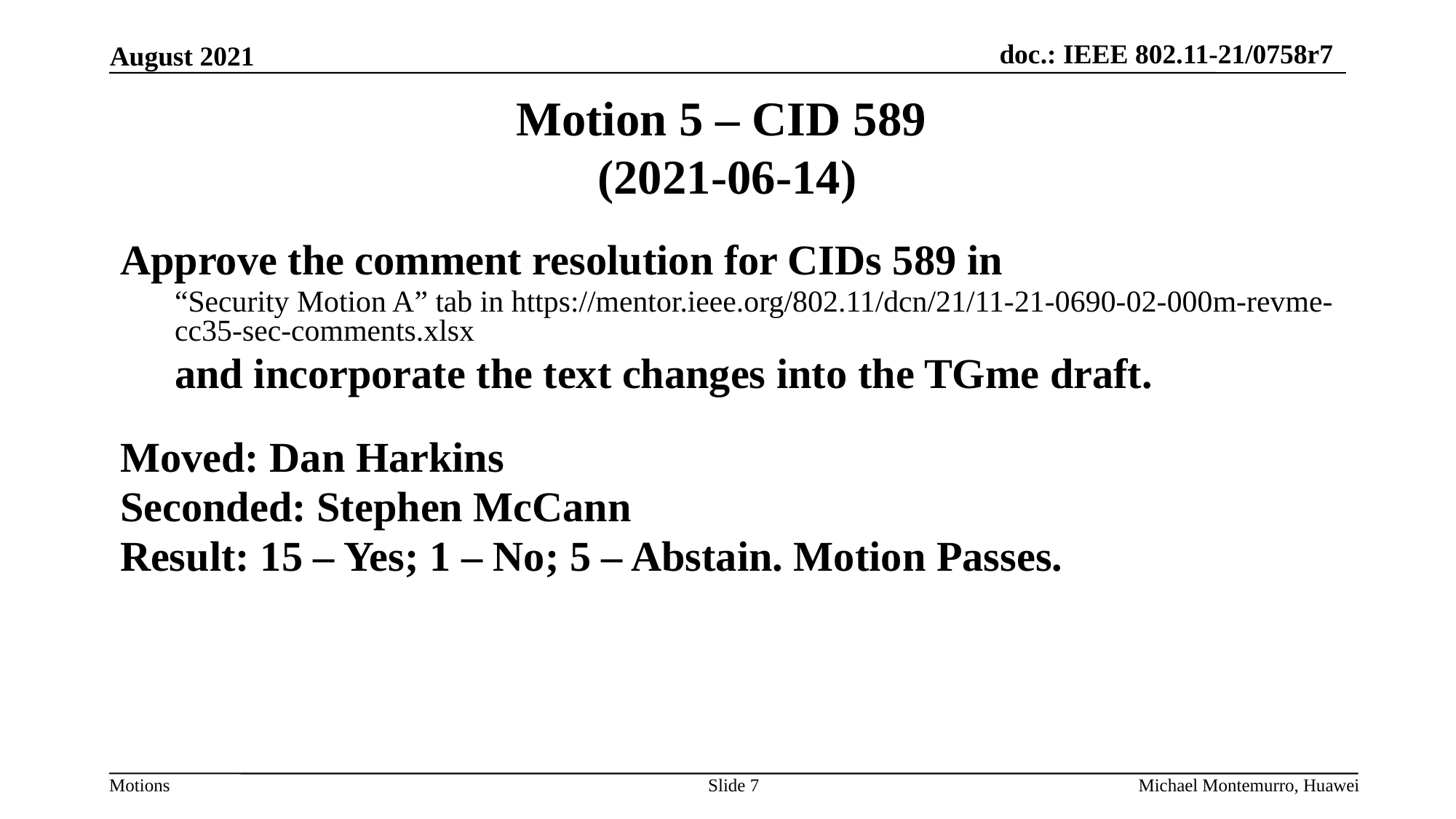

# Motion 5 – CID 589 (2021-06-14)
Approve the comment resolution for CIDs 589 in
“Security Motion A” tab in https://mentor.ieee.org/802.11/dcn/21/11-21-0690-02-000m-revme-cc35-sec-comments.xlsx
and incorporate the text changes into the TGme draft.
Moved: Dan Harkins
Seconded: Stephen McCann
Result: 15 – Yes; 1 – No; 5 – Abstain. Motion Passes.

Slide 7
Michael Montemurro, Huawei